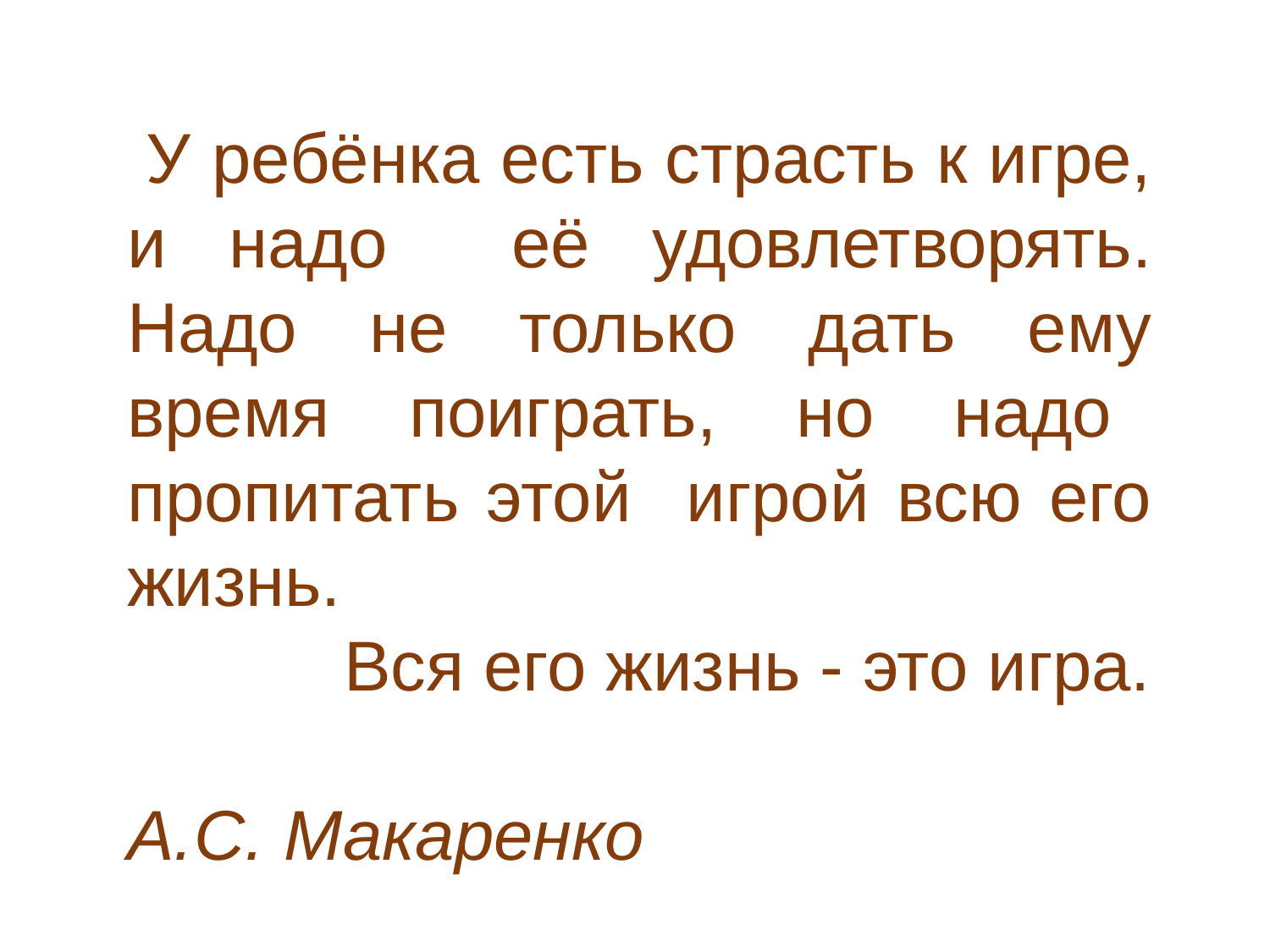

У ребёнка есть страсть к игре, и надо  её удовлетворять. Надо не только дать ему время  поиграть,  но  надо  пропитать этой  игрой всю его жизнь.
           Вся его жизнь - это игра.
                                                 А.С. Макаренко